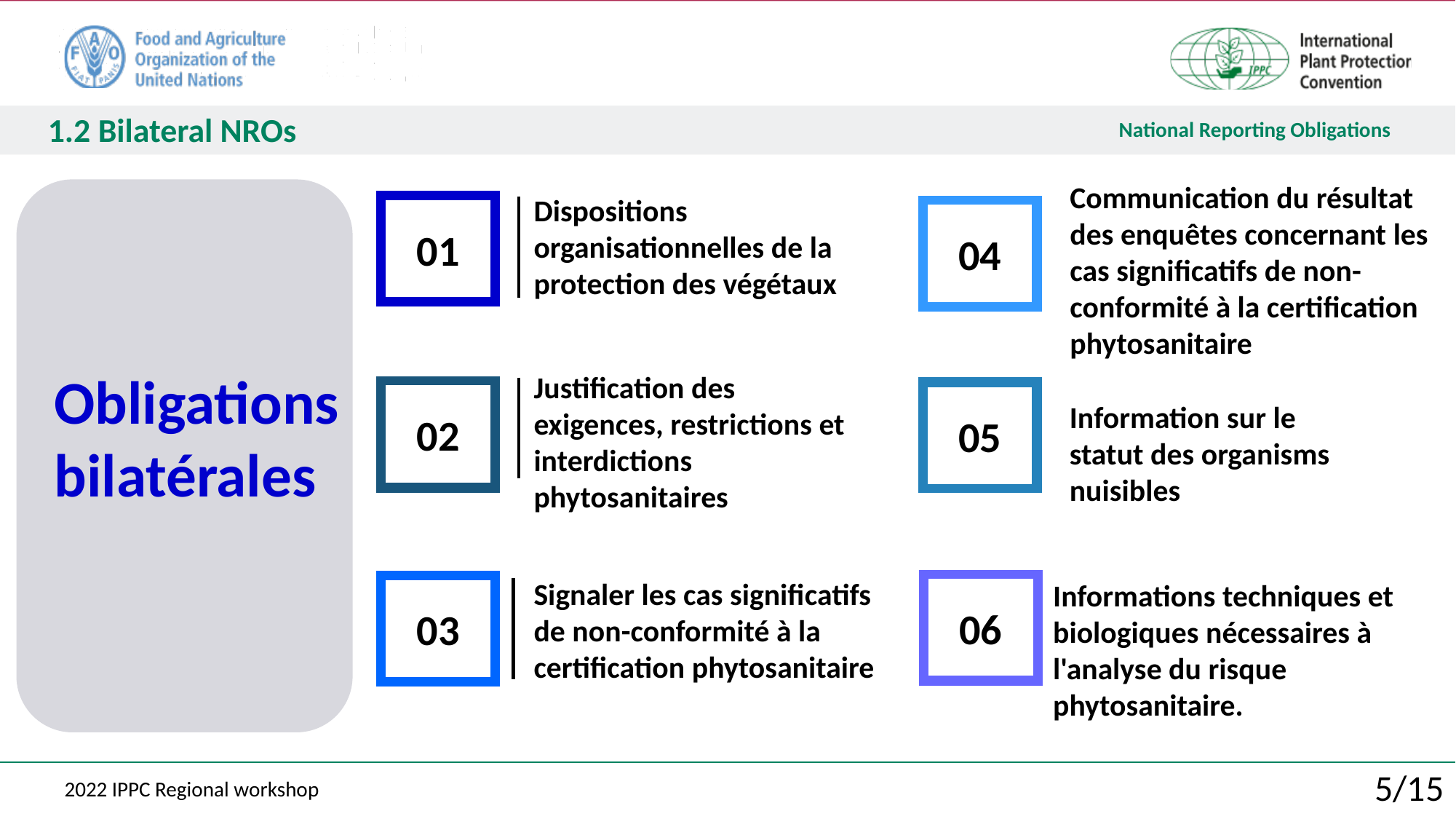

1.2 Bilateral NROs
Communication du résultat des enquêtes concernant les cas significatifs de non-conformité à la certification phytosanitaire

Dispositions organisationnelles de la protection des végétaux

01
04
Obligations
bilatérales

Justification des exigences, restrictions et interdictions phytosanitaires

02
05
Information sur le statut des organisms nuisibles

Signaler les cas significatifs de non-conformité à la certification phytosanitaire
Informations techniques et biologiques nécessaires à l'analyse du risque phytosanitaire.

06
03
5/15